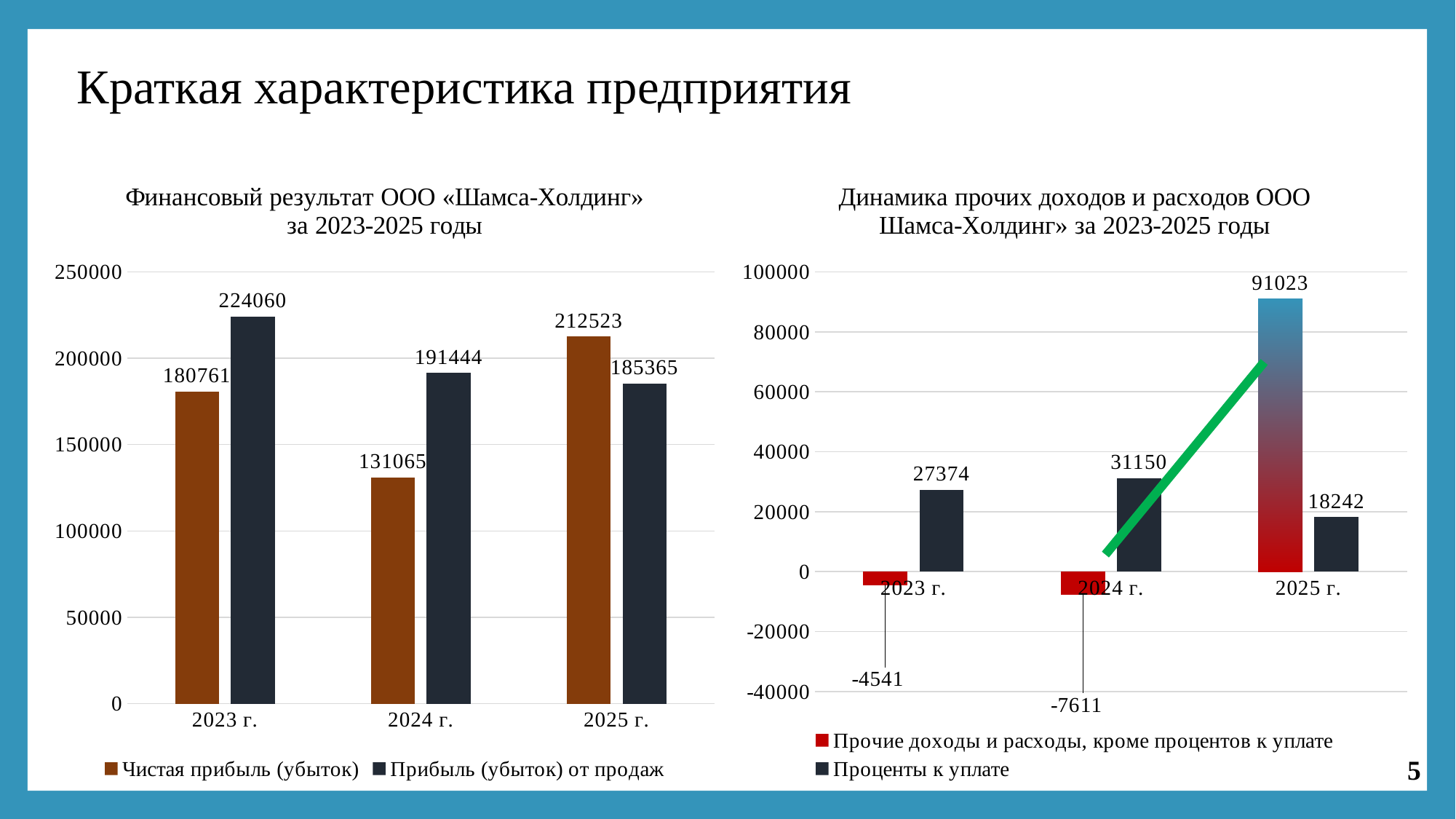

Краткая характеристика предприятия

### Chart: Финансовый результат ООО «Шамса-Холдинг» за 2023-2025 годы

| Category | Чистая прибыль (убыток) | Прибыль (убыток) от продаж |
|---|---|---|
| 2023 г. | 180761.0 | 224060.0 |
| 2024 г. | 131065.0 | 191444.0 |
| 2025 г. | 212523.0 | 185365.0 |

### Chart: Динамика прочих доходов и расходов ООО Шамса-Холдинг» за 2023-2025 годы

| Category | Прочие доходы и расходы, кроме процентов к уплате | Проценты к уплате |
|---|---|---|
| 2023 г. | -4541.0 | 27374.0 |
| 2024 г. | -7611.0 | 31150.0 |
| 2025 г. | 91023.0 | 18242.0 |
5